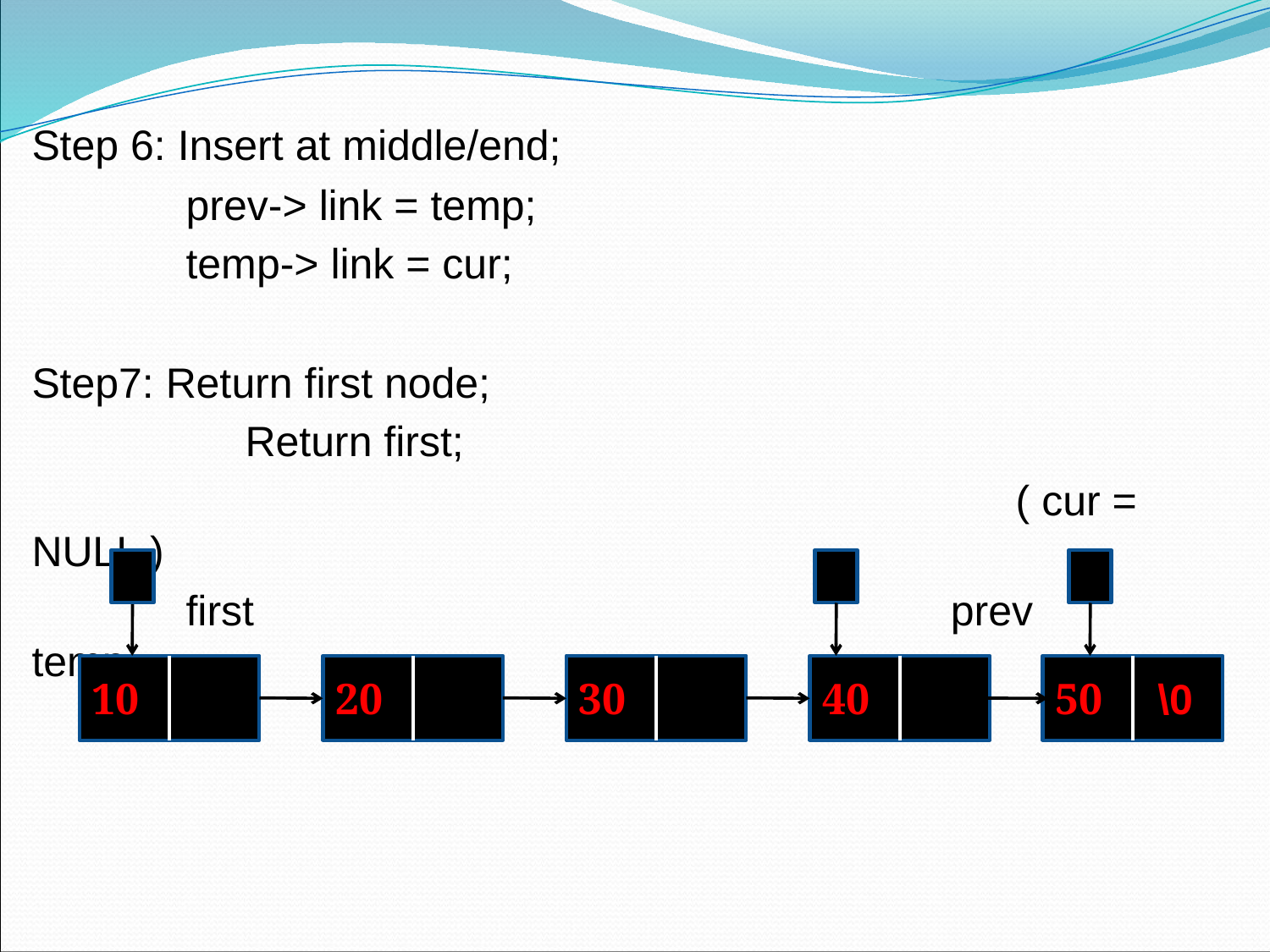

#

Step 6: Insert at middle/end;
             prev-> link = temp;
             temp-> link = cur;

Step7: Return first node;
                  Return first;
                                                                                   ( cur = NULL )
             first                                                           prev                temp

10
20
30
40
50     \0